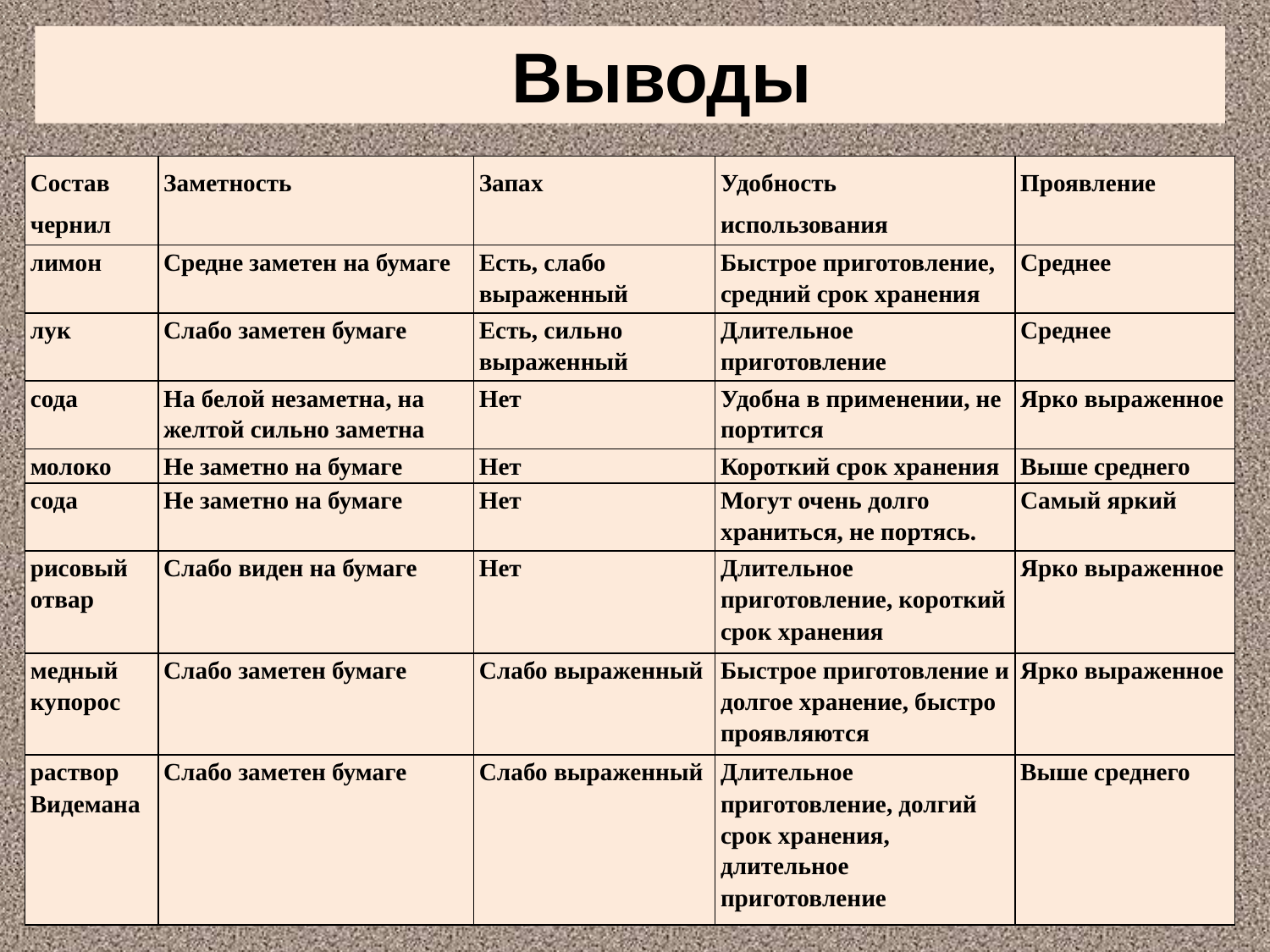

Выводы
| Состав чернил | Заметность | Запах | Удобность использования | Проявление |
| --- | --- | --- | --- | --- |
| лимон | Средне заметен на бумаге | Есть, слабо выраженный | Быстрое приготовление, средний срок хранения | Среднее |
| лук | Слабо заметен бумаге | Есть, сильно выраженный | Длительное приготовление | Среднее |
| сода | На белой незаметна, на желтой сильно заметна | Нет | Удобна в применении, не портится | Ярко выраженное |
| молоко | Не заметно на бумаге | Нет | Короткий срок хранения | Выше среднего |
| сода | Не заметно на бумаге | Нет | Могут очень долго храниться, не портясь. | Самый яркий |
| рисовый отвар | Слабо виден на бумаге | Нет | Длительное приготовление, короткий срок хранения | Ярко выраженное |
| медный купорос | Слабо заметен бумаге | Слабо выраженный | Быстрое приготовление и долгое хранение, быстро проявляются | Ярко выраженное |
| раствор Видемана | Слабо заметен бумаге | Слабо выраженный | Длительное приготовление, долгий срок хранения, длительное приготовление | Выше среднего |